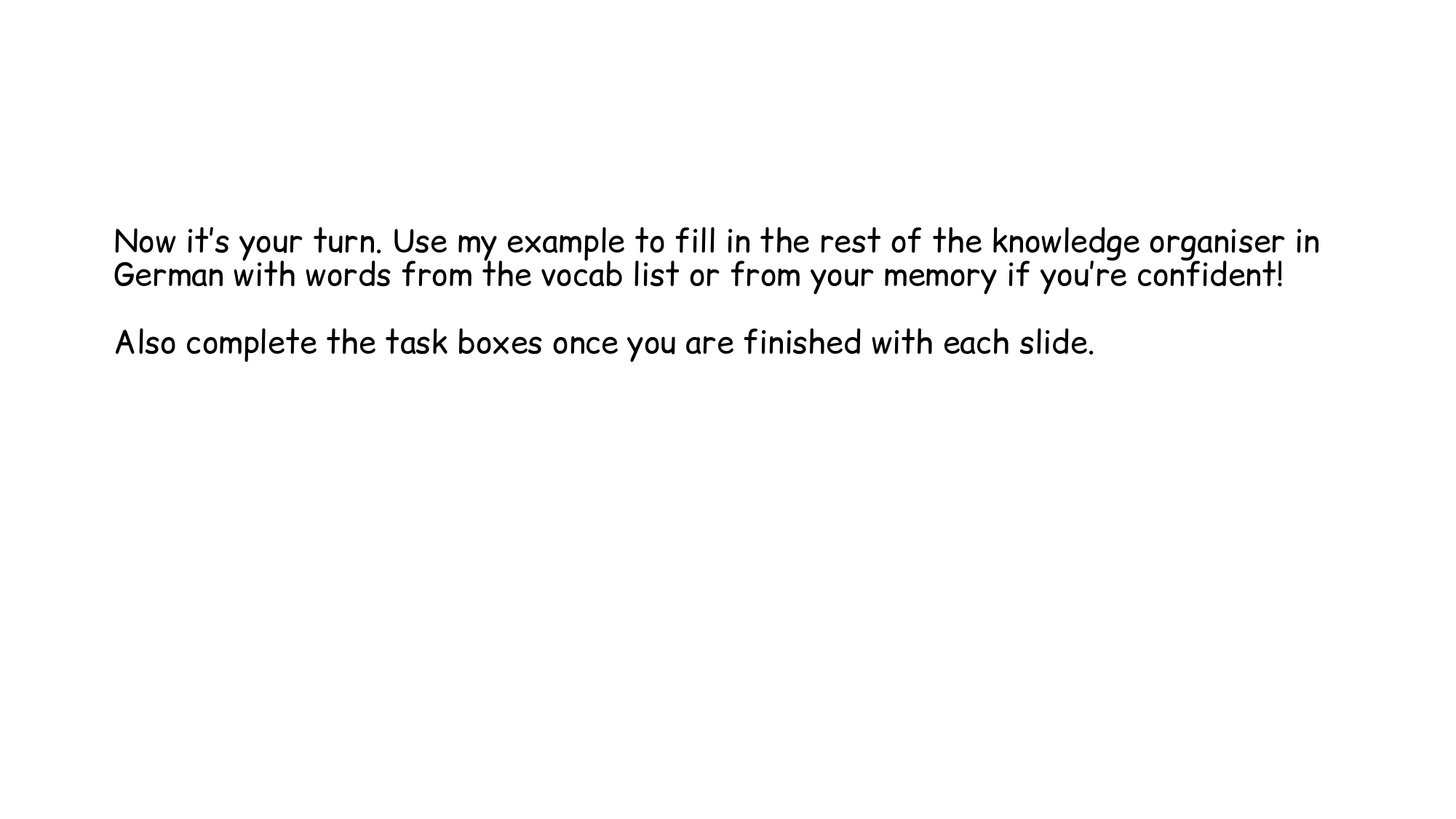

# Now it’s your turn. Use my example to fill in the rest of the knowledge organiser in German with words from the vocab list or from your memory if you’re confident! Also complete the task boxes once you are finished with each slide.